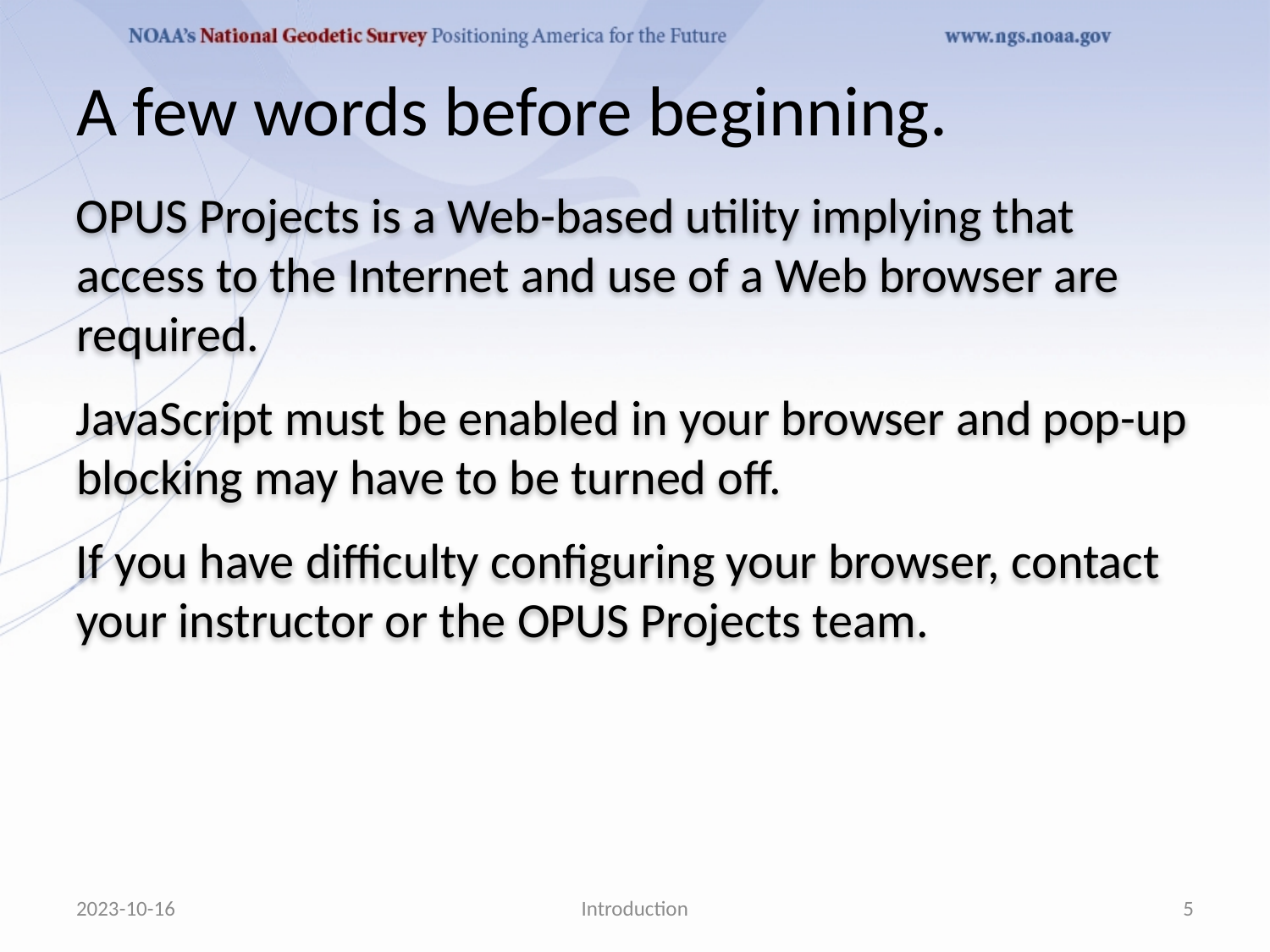

# A few words before beginning.
OPUS Projects is a Web-based utility implying that access to the Internet and use of a Web browser are required.
JavaScript must be enabled in your browser and pop-up blocking may have to be turned off.
If you have difficulty configuring your browser, contact your instructor or the OPUS Projects team.
2023-10-16
Introduction
5